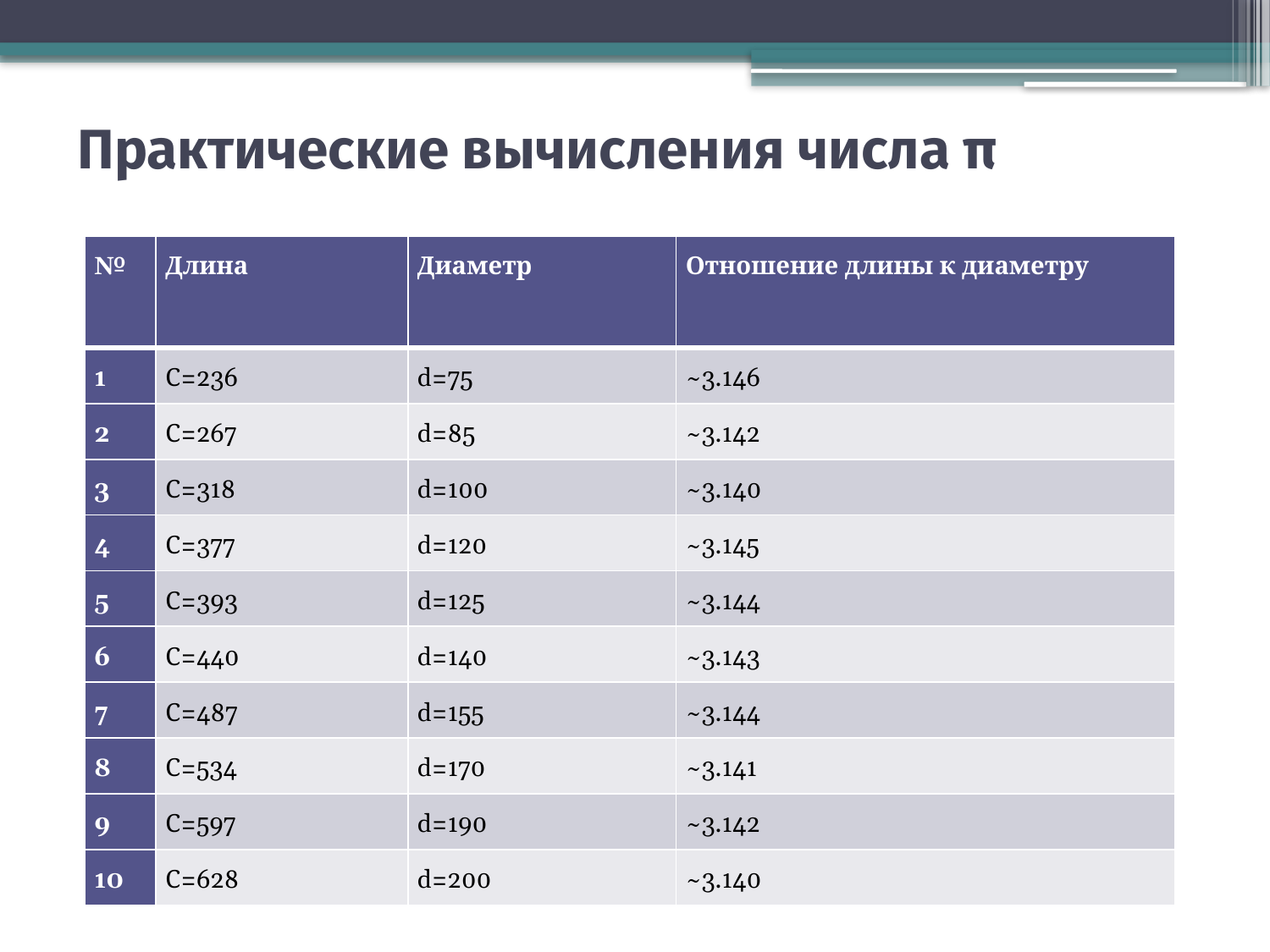

# Практические вычисления числа π
| № | Длина | Диаметр | Отношение длины к диаметру |
| --- | --- | --- | --- |
| 1 | С=236 | d=75 | ~3.146 |
| 2 | С=267 | d=85 | ~3.142 |
| 3 | С=318 | d=100 | ~3.140 |
| 4 | С=377 | d=120 | ~3.145 |
| 5 | С=393 | d=125 | ~3.144 |
| 6 | С=440 | d=140 | ~3.143 |
| 7 | С=487 | d=155 | ~3.144 |
| 8 | С=534 | d=170 | ~3.141 |
| 9 | С=597 | d=190 | ~3.142 |
| 10 | С=628 | d=200 | ~3.140 |